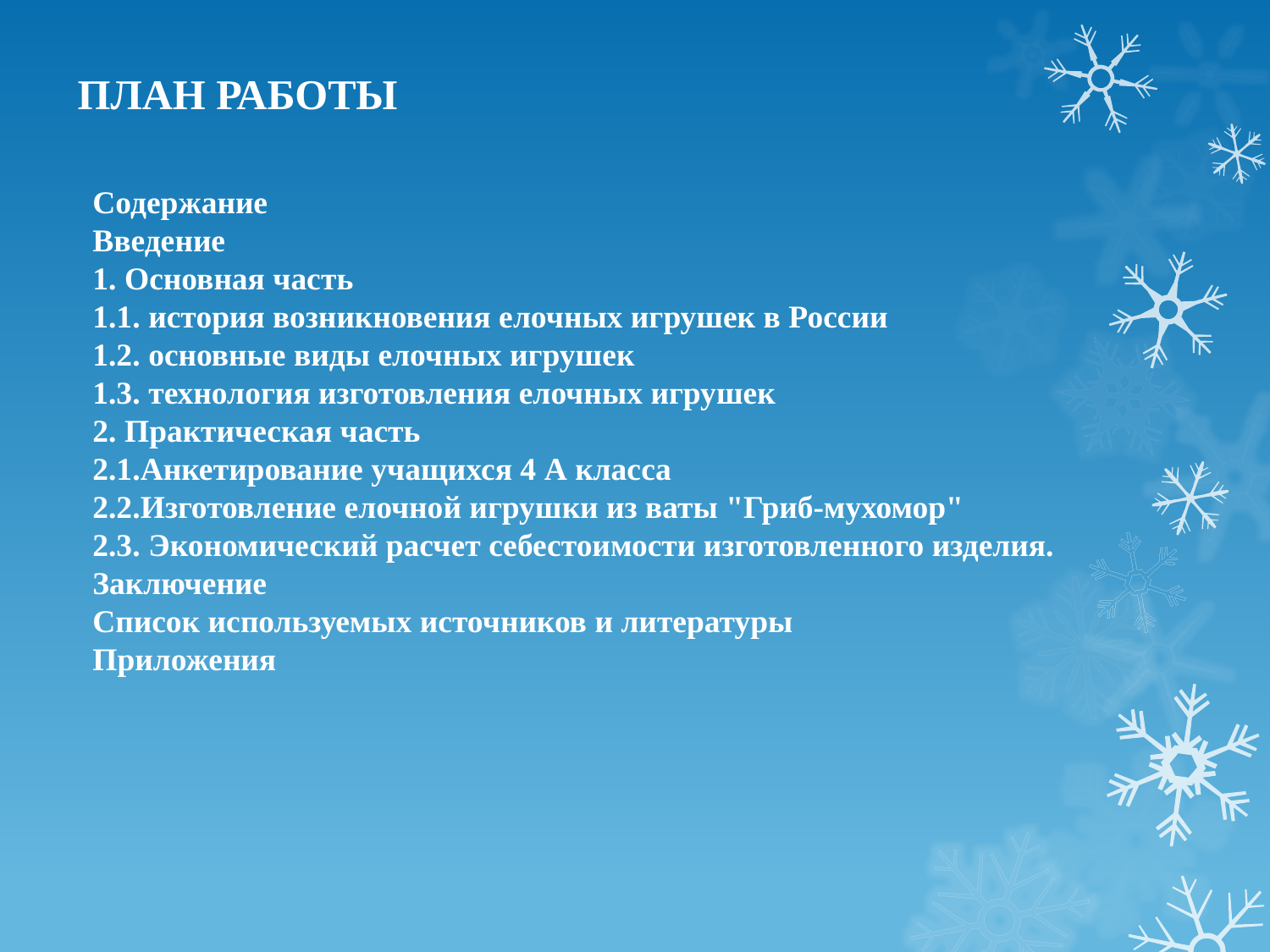

# ПЛАН РАБОТЫ
Содержание
Введение
1. Основная часть
1.1. история возникновения елочных игрушек в России
1.2. основные виды елочных игрушек
1.3. технология изготовления елочных игрушек
2. Практическая часть
2.1.Анкетирование учащихся 4 А класса
2.2.Изготовление елочной игрушки из ваты "Гриб-мухомор"
2.3. Экономический расчет себестоимости изготовленного изделия.
Заключение
Список используемых источников и литературы
Приложения